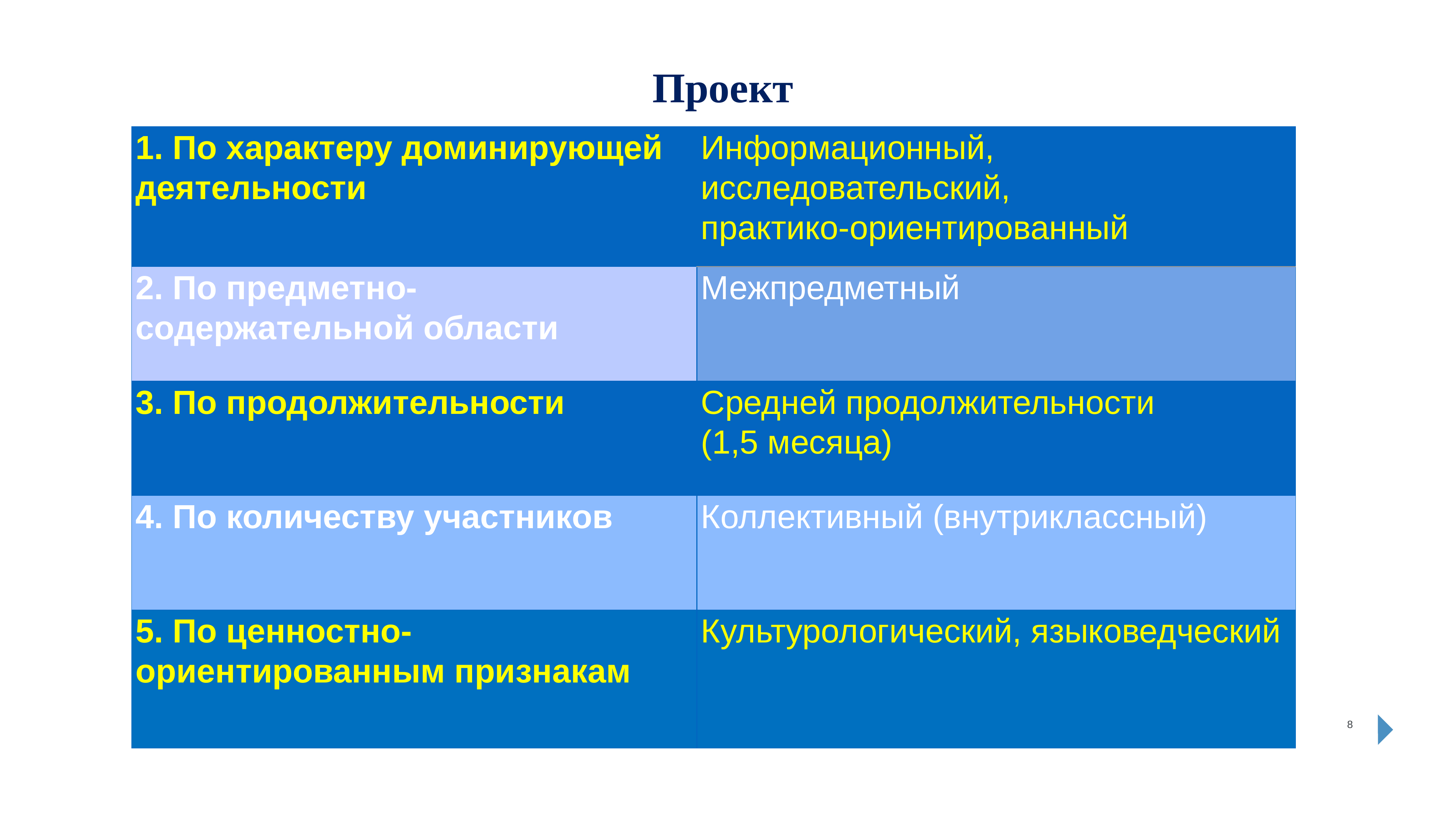

Проект
| 1. По характеру доминирующей деятельности | Информационный, исследовательский, практико-ориентированный |
| --- | --- |
| 2. По предметно-содержательной области | Межпредметный |
| 3. По продолжительности | Средней продолжительности (1,5 месяца) |
| 4. По количеству участников | Коллективный (внутриклассный) |
| 5. По ценностно-ориентированным признакам | Культурологический, языковедческий |
8